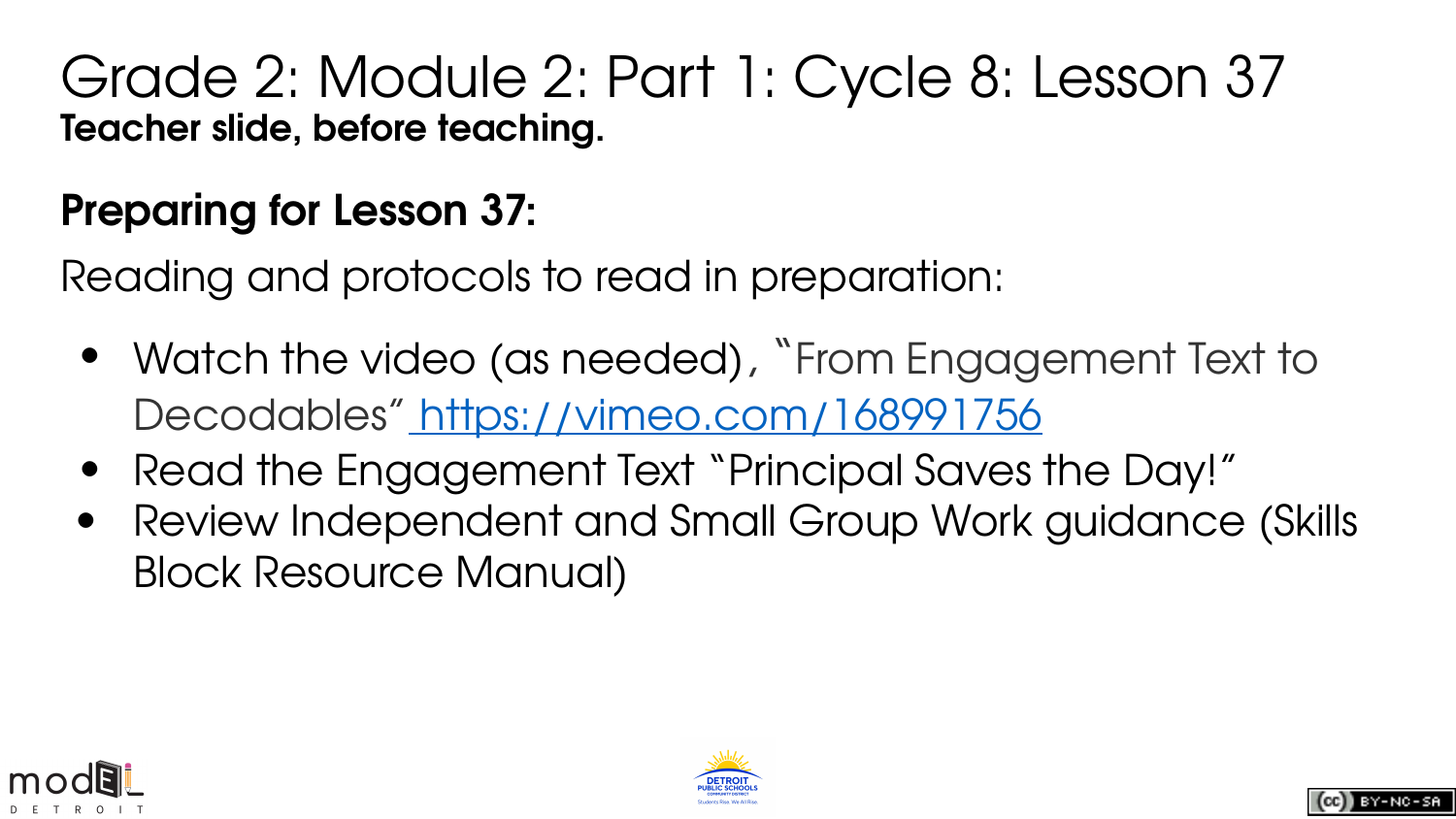

# Grade 2: Module 2: Part 1: Cycle 8: Lesson 37
Teacher slide, before teaching.
Preparing for Lesson 37:
Reading and protocols to read in preparation:
Watch the video (as needed), “From Engagement Text to Decodables” https://vimeo.com/168991756
Read the Engagement Text “Principal Saves the Day!”
Review Independent and Small Group Work guidance (Skills Block Resource Manual)